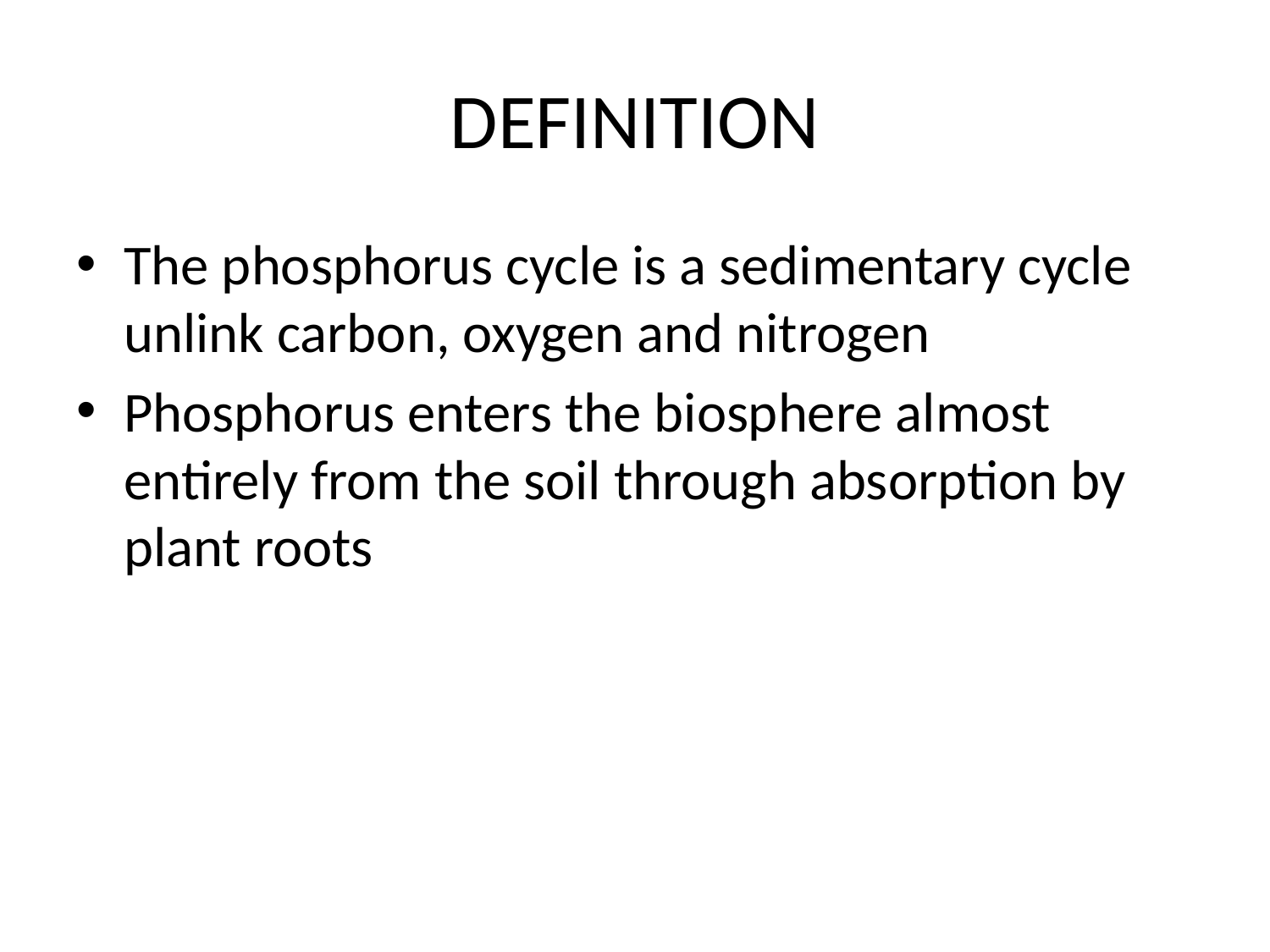

# DEFINITION
The phosphorus cycle is a sedimentary cycle unlink carbon, oxygen and nitrogen
Phosphorus enters the biosphere almost entirely from the soil through absorption by plant roots